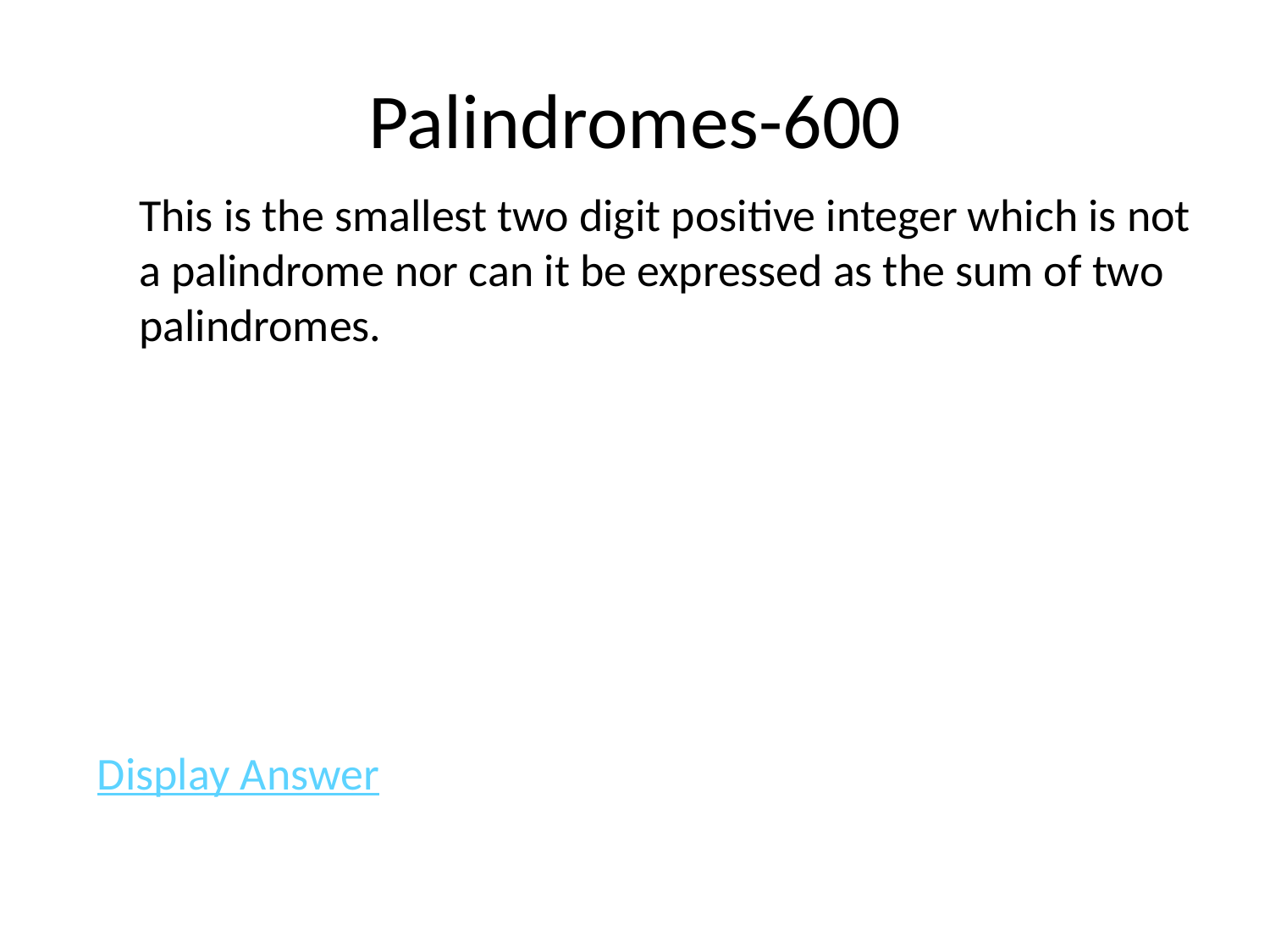

# Palindromes-600

	This is the smallest two digit positive integer which is not a palindrome nor can it be expressed as the sum of two palindromes.

Display Answer